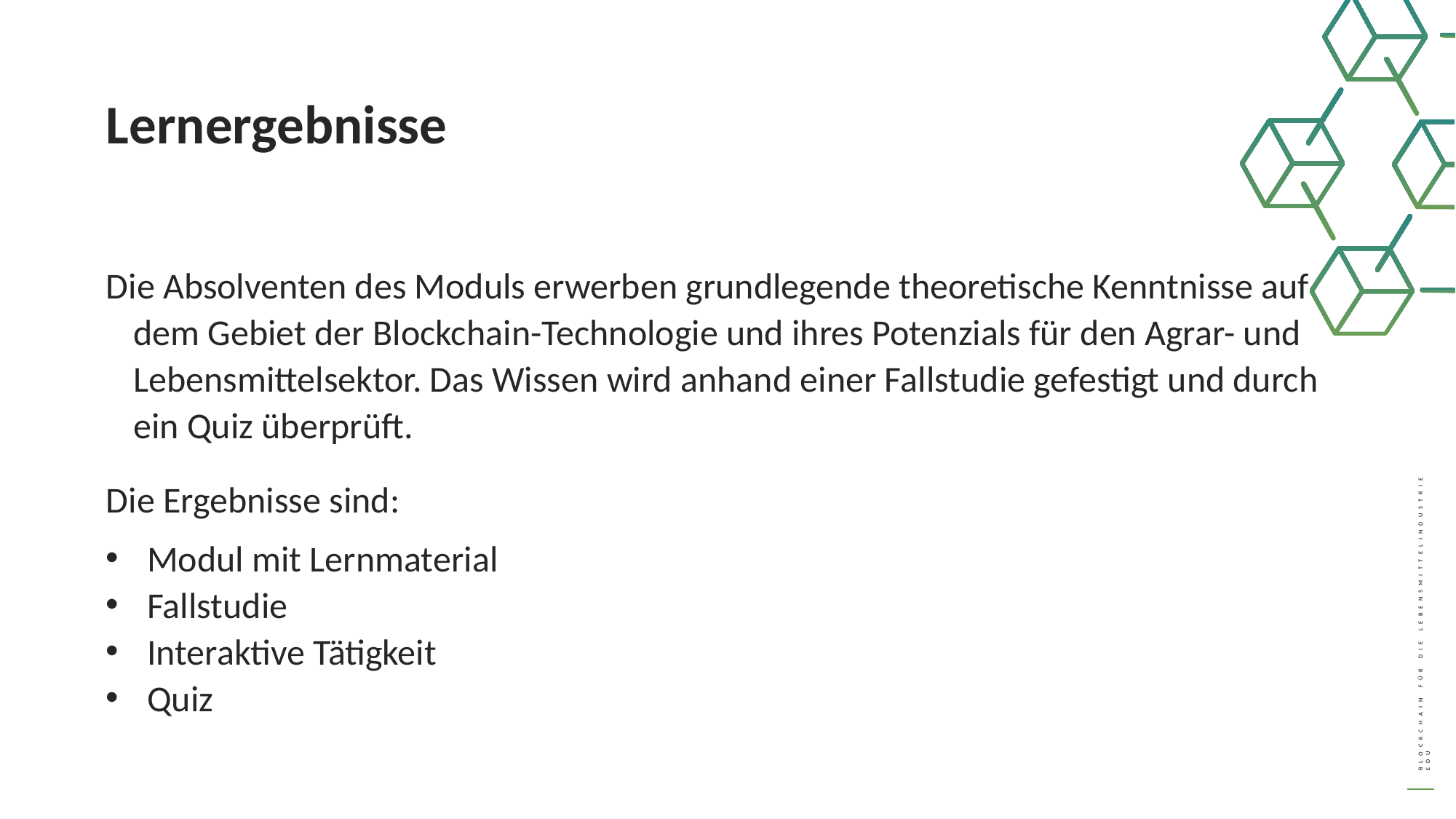

Lernergebnisse
Die Absolventen des Moduls erwerben grundlegende theoretische Kenntnisse auf dem Gebiet der Blockchain-Technologie und ihres Potenzials für den Agrar- und Lebensmittelsektor. Das Wissen wird anhand einer Fallstudie gefestigt und durch ein Quiz überprüft.
Die Ergebnisse sind:
Modul mit Lernmaterial
Fallstudie
Interaktive Tätigkeit
Quiz